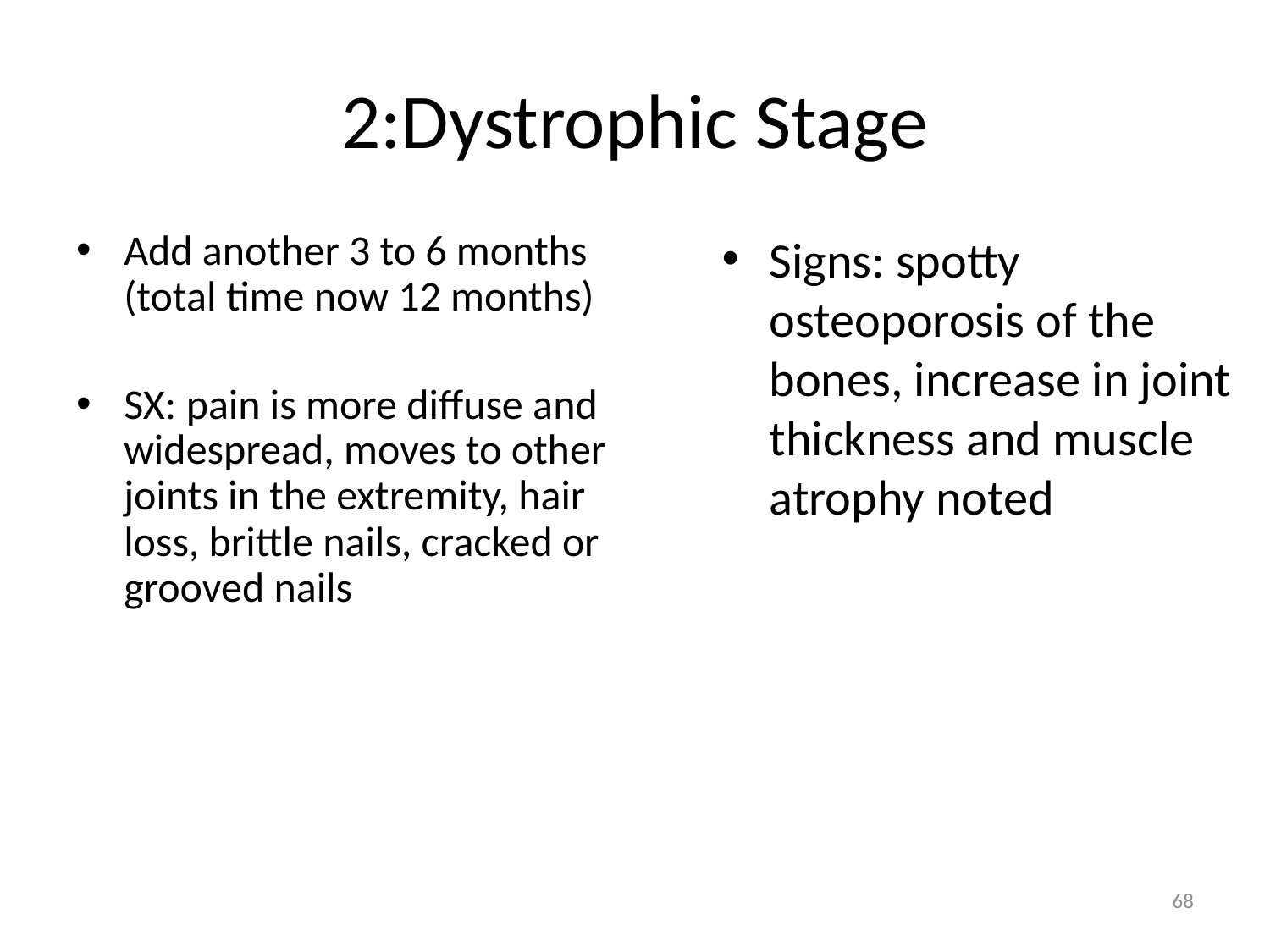

# 2:Dystrophic Stage
Add another 3 to 6 months (total time now 12 months)

SX: pain is more diffuse and widespread, moves to other joints in the extremity, hair loss, brittle nails, cracked or grooved nails

Signs: spotty osteoporosis of the bones, increase in joint thickness and muscle atrophy noted

68